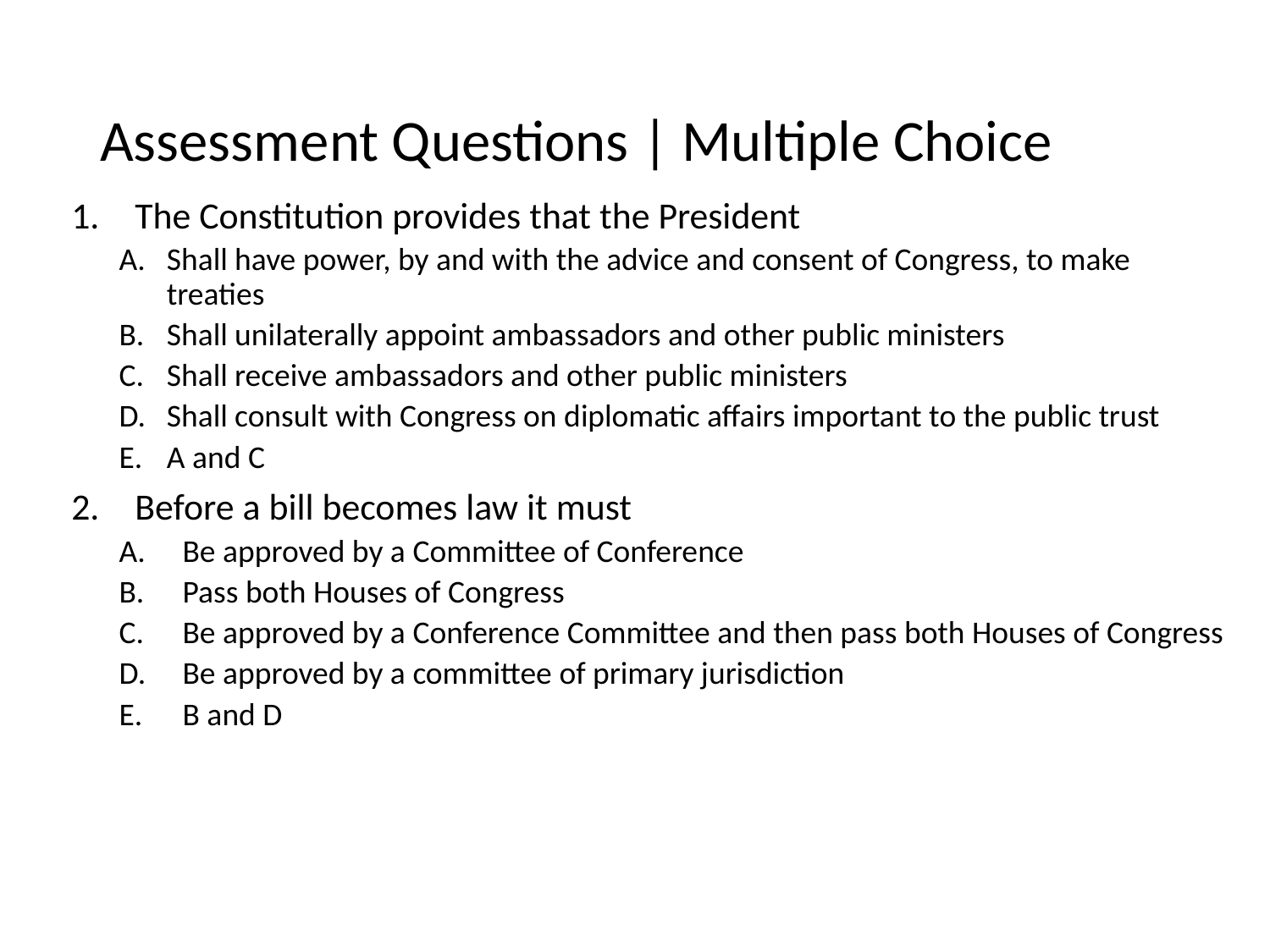

# Assessment Questions | Multiple Choice
The Constitution provides that the President
Shall have power, by and with the advice and consent of Congress, to make treaties
Shall unilaterally appoint ambassadors and other public ministers
Shall receive ambassadors and other public ministers
Shall consult with Congress on diplomatic affairs important to the public trust
A and C
Before a bill becomes law it must
Be approved by a Committee of Conference
Pass both Houses of Congress
Be approved by a Conference Committee and then pass both Houses of Congress
Be approved by a committee of primary jurisdiction
B and D